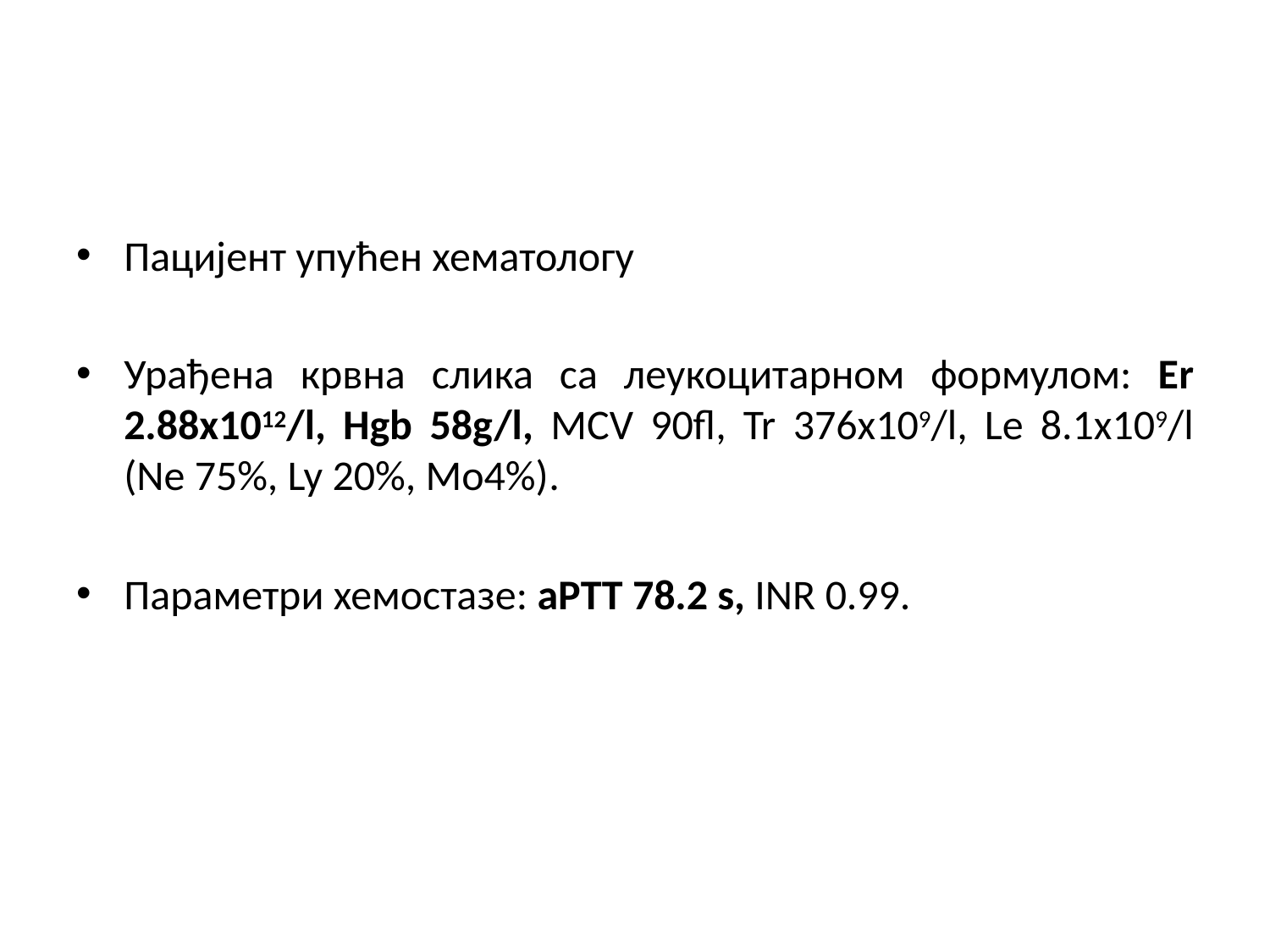

#
Пацијент упућен хематологу

Урађена крвна слика са леукоцитарном формулом: Еr 2.88x1012/l, Hgb 58g/l, МCV 90fl, Tr 376x109/l, Le 8.1x109/l (Ne 75%, Ly 20%, Mo4%).

Параметри хемостазе: aPTT 78.2 s, INR 0.99.